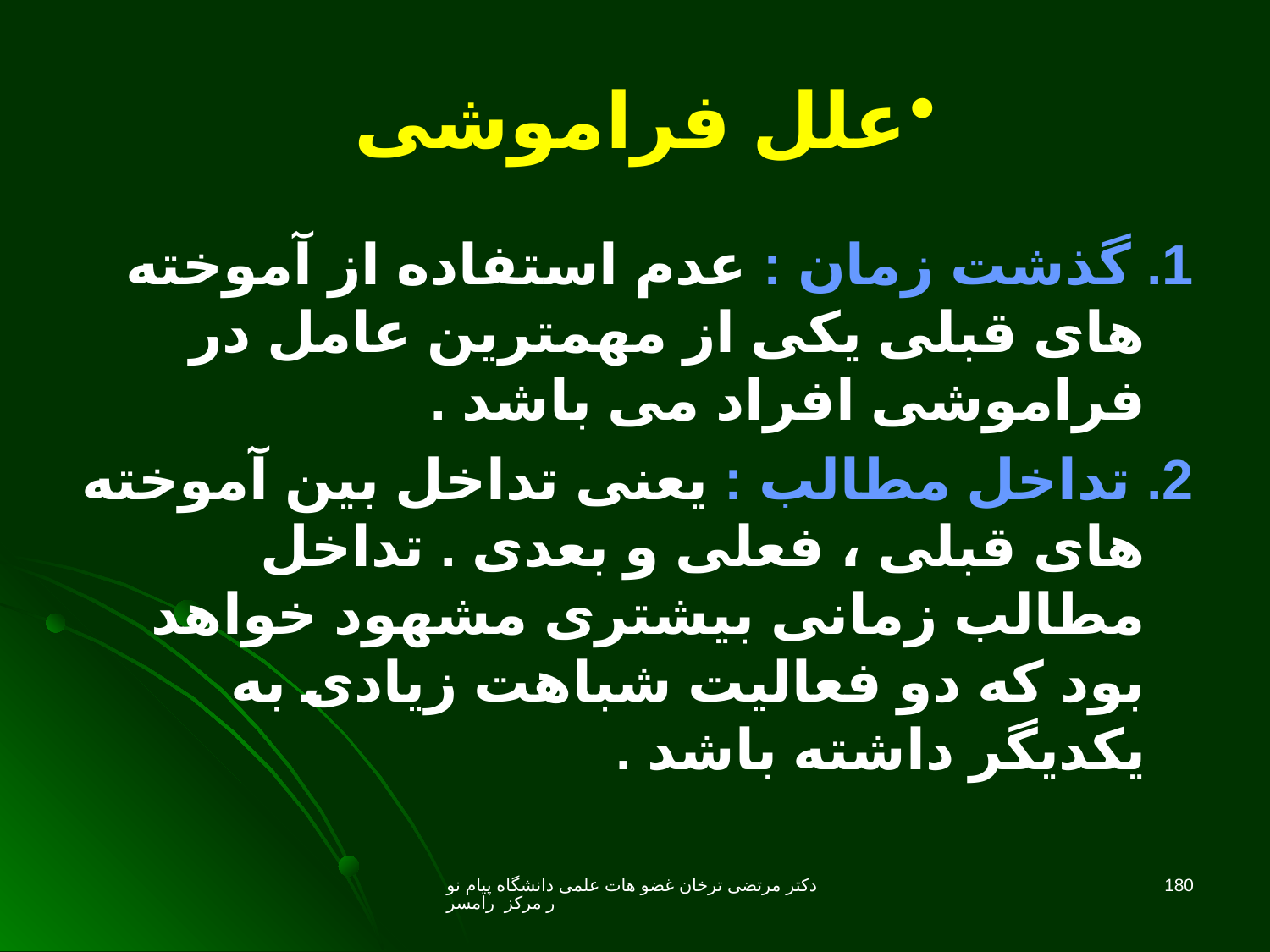

# علل فراموشی
1. گذشت زمان : عدم استفاده از آموخته های قبلی یکی از مهمترین عامل در فراموشی افراد می باشد .
2. تداخل مطالب : یعنی تداخل بین آموخته های قبلی ، فعلی و بعدی . تداخل مطالب زمانی بیشتری مشهود خواهد بود که دو فعالیت شباهت زیادی به یکدیگر داشته باشد .

دکتر مرتضی ترخان غضو هات علمی دانشگاه پیام نور مرکز رامسر
180